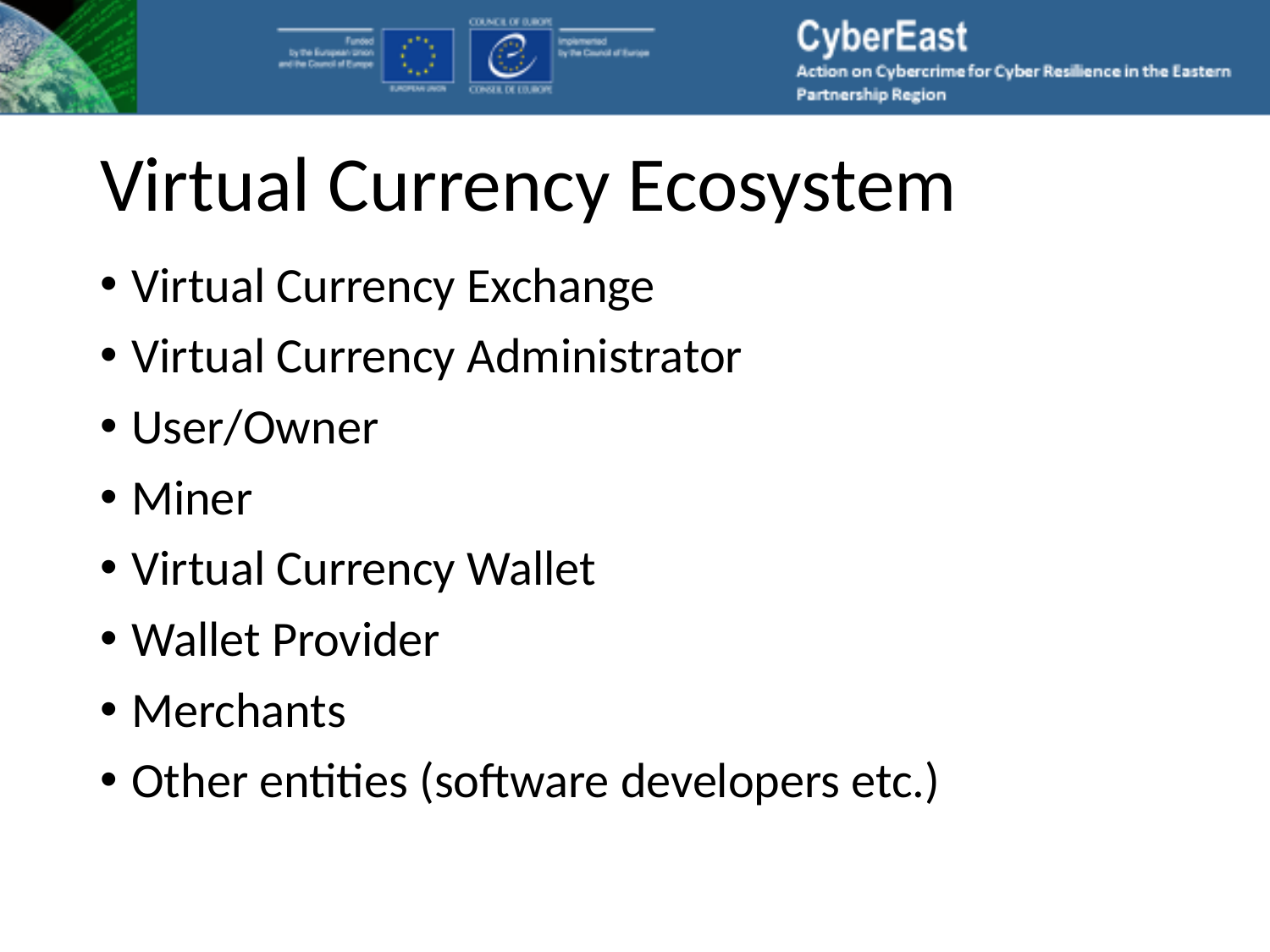

# Virtual Currency Ecosystem
Virtual Currency Exchange
Virtual Currency Administrator
User/Owner
Miner
Virtual Currency Wallet
Wallet Provider
Merchants
Other entities (software developers etc.)